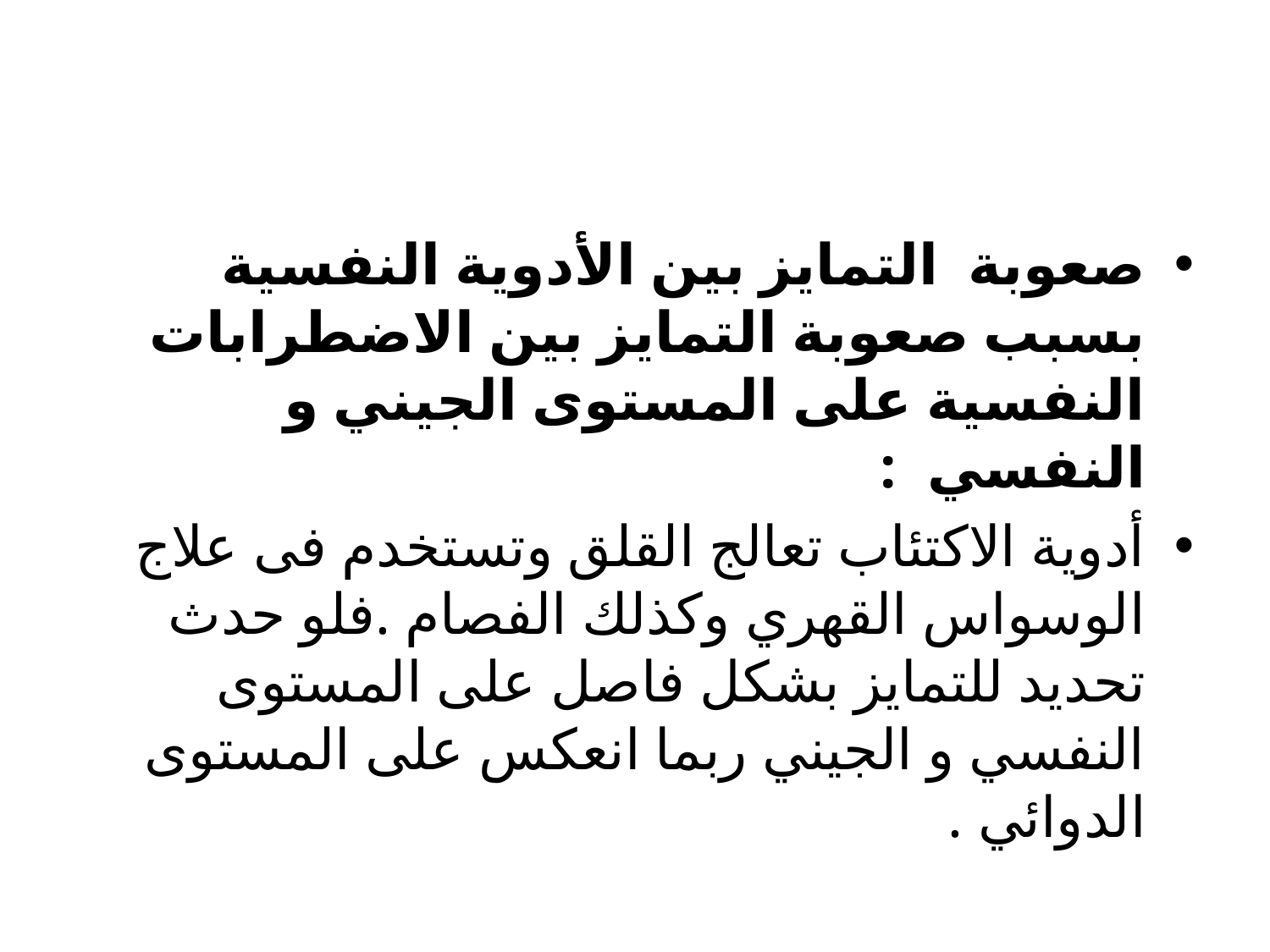

#
صعوبة  التمايز بين الأدوية النفسية بسبب صعوبة التمايز بين الاضطرابات النفسية على المستوى الجيني و النفسي  :
أدوية الاكتئاب تعالج القلق وتستخدم فى علاج الوسواس القهري وكذلك الفصام .فلو حدث تحديد للتمايز بشكل فاصل على المستوى النفسي و الجيني ربما انعكس على المستوى الدوائي .